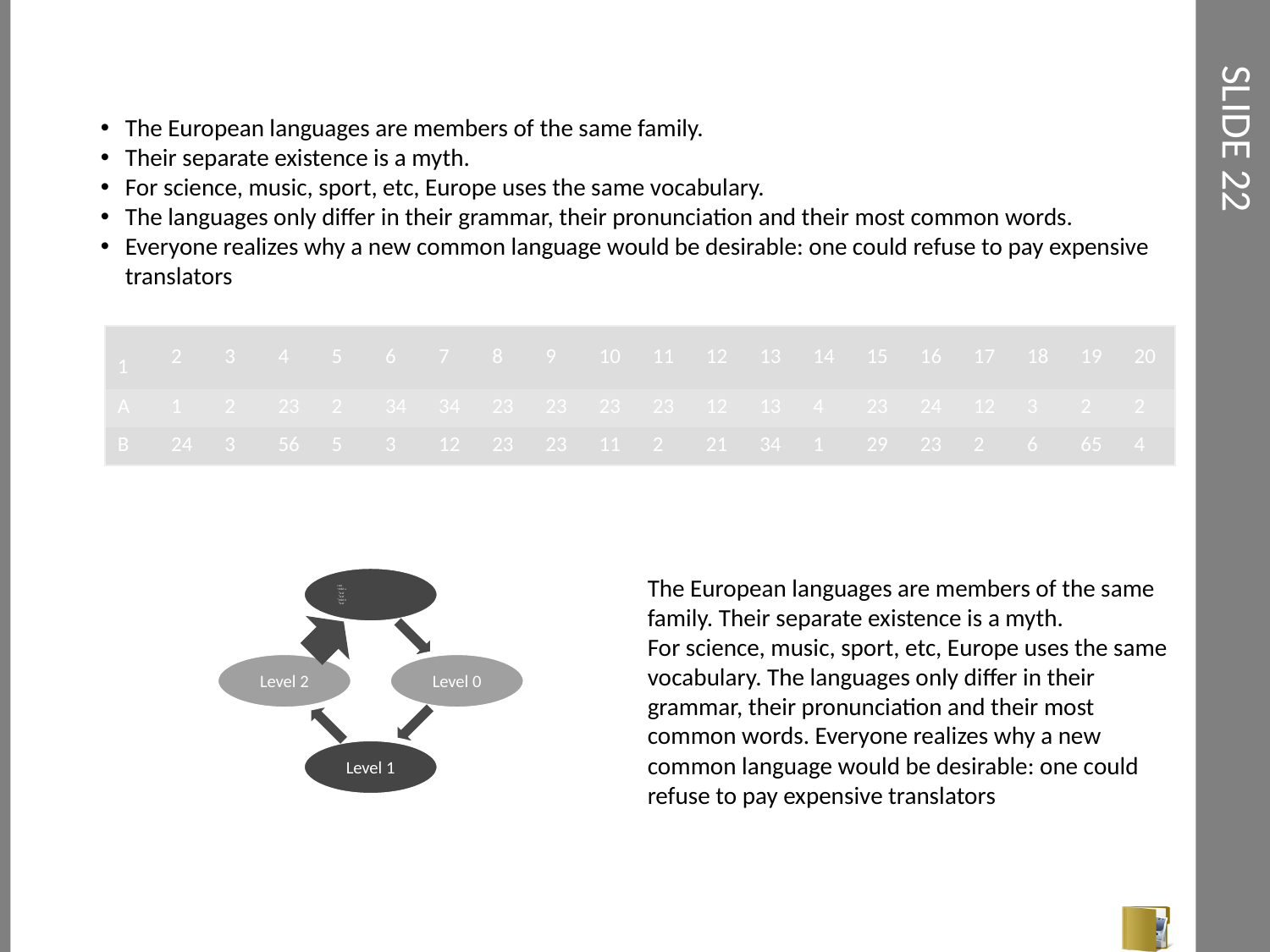

# Slide 22
Slide 22
The European languages are members of the same family.
Their separate existence is a myth.
For science, music, sport, etc, Europe uses the same vocabulary.
The languages only differ in their grammar, their pronunciation and their most common words.
Everyone realizes why a new common language would be desirable: one could refuse to pay expensive translators

| 1 | 2 | 3 | 4 | 5 | 6 | 7 | 8 | 9 | 10 | 11 | 12 | 13 | 14 | 15 | 16 | 17 | 18 | 19 | 20 |
| --- | --- | --- | --- | --- | --- | --- | --- | --- | --- | --- | --- | --- | --- | --- | --- | --- | --- | --- | --- |
| A | 1 | 2 | 23 | 2 | 34 | 34 | 23 | 23 | 23 | 23 | 12 | 13 | 4 | 23 | 24 | 12 | 3 | 2 | 2 |
| B | 24 | 3 | 56 | 5 | 3 | 12 | 23 | 23 | 11 | 2 | 21 | 34 | 1 | 29 | 23 | 2 | 6 | 65 | 4 |
root
child a
leaf
leaf
child b
leaf
Level 0
Level 1
Level 2
The European languages are members of the same family. Their separate existence is a myth.
For science, music, sport, etc, Europe uses the same vocabulary. The languages only differ in their grammar, their pronunciation and their most common words. Everyone realizes why a new common language would be desirable: one could refuse to pay expensive translators